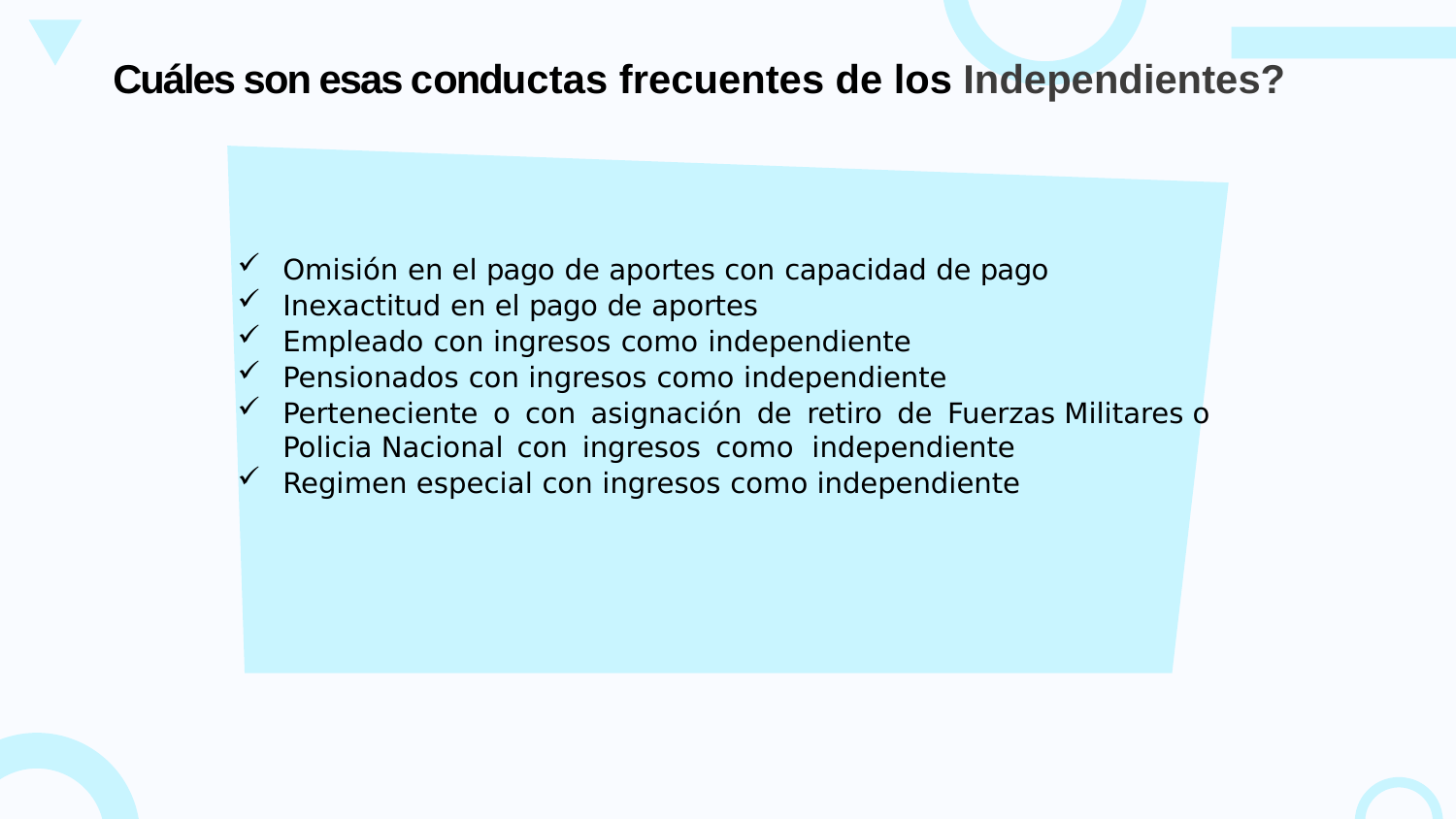

Cuáles son esas conductas frecuentes de los Independientes?
Omisión en el pago de aportes con capacidad de pago
Inexactitud en el pago de aportes
Empleado con ingresos como independiente
Pensionados con ingresos como independiente
Perteneciente o con asignación de retiro de Fuerzas Militares o Policia Nacional con ingresos como  independiente
Regimen especial con ingresos como independiente